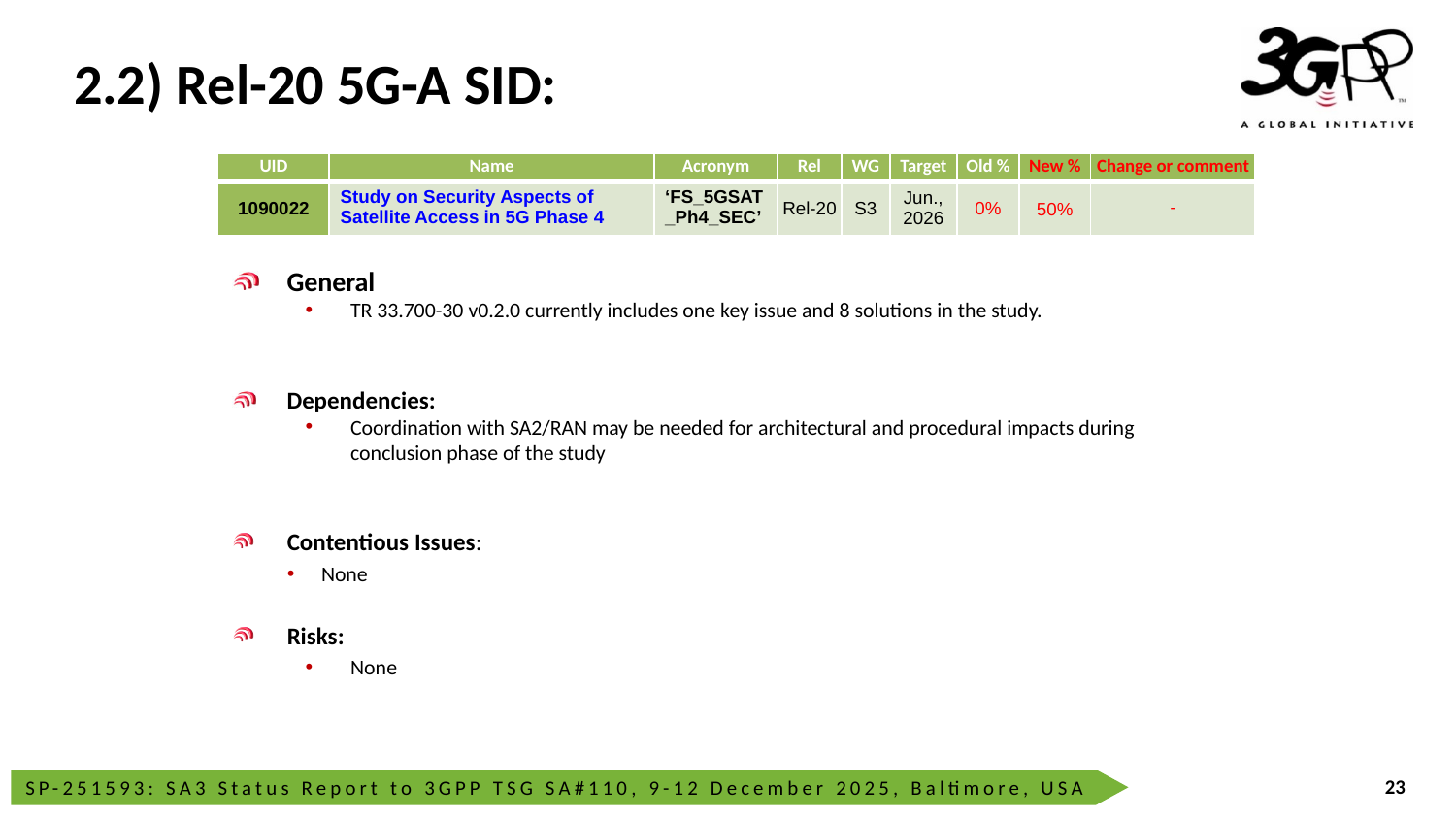

2.2) Rel-20 5G-A SID:
| UID | Name | Acronym | Rel | WG | Target | Old % | New % | Change or comment |
| --- | --- | --- | --- | --- | --- | --- | --- | --- |
| 1090022 | Study on Security Aspects of Satellite Access in 5G Phase 4 | ‘FS\_5GSAT\_Ph4\_SEC’ | Rel-20 | S3 | Jun., 2026 | 0% | 50% | - |
General
TR 33.700-30 v0.2.0 currently includes one key issue and 8 solutions in the study.

Dependencies:
Coordination with SA2/RAN may be needed for architectural and procedural impacts during conclusion phase of the study

Contentious Issues:
None

Risks:
None